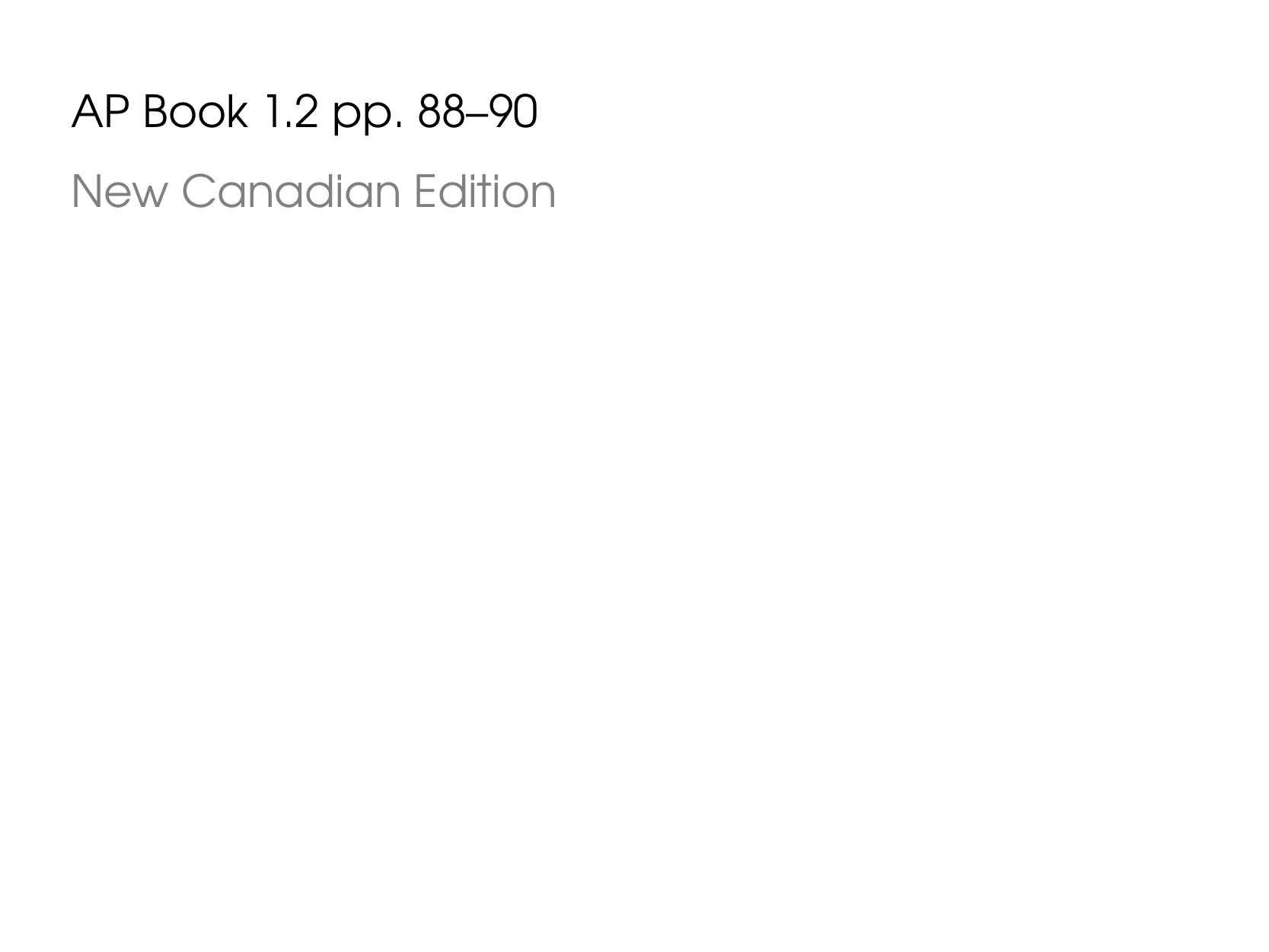

AP Book 1.2 pp. 88–90
New Canadian Edition